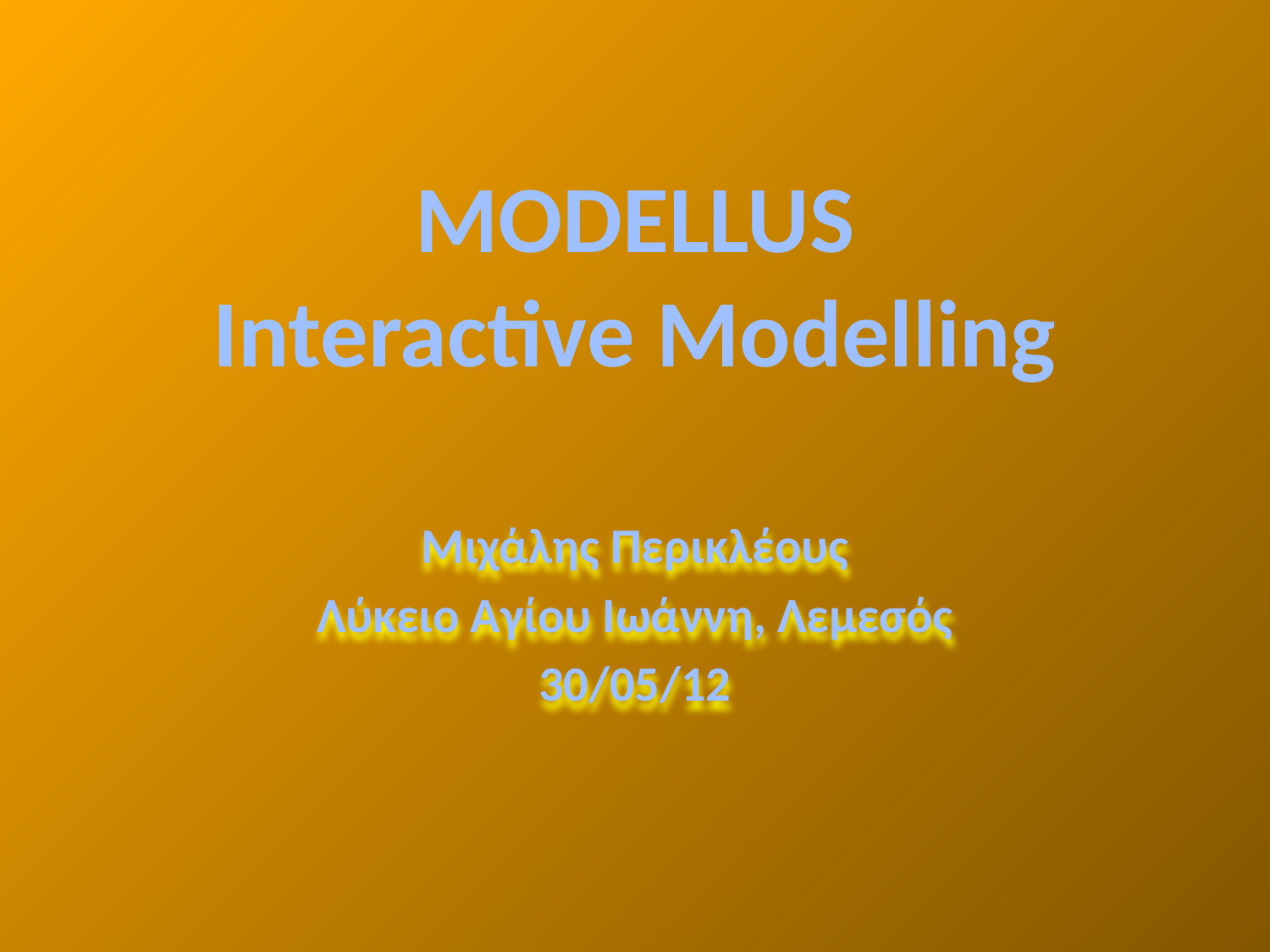

# MODELLUS Interactive Modelling
Μιχάλης Περικλέους
Λύκειο Αγίου Ιωάννη, Λεμεσός
30/05/12